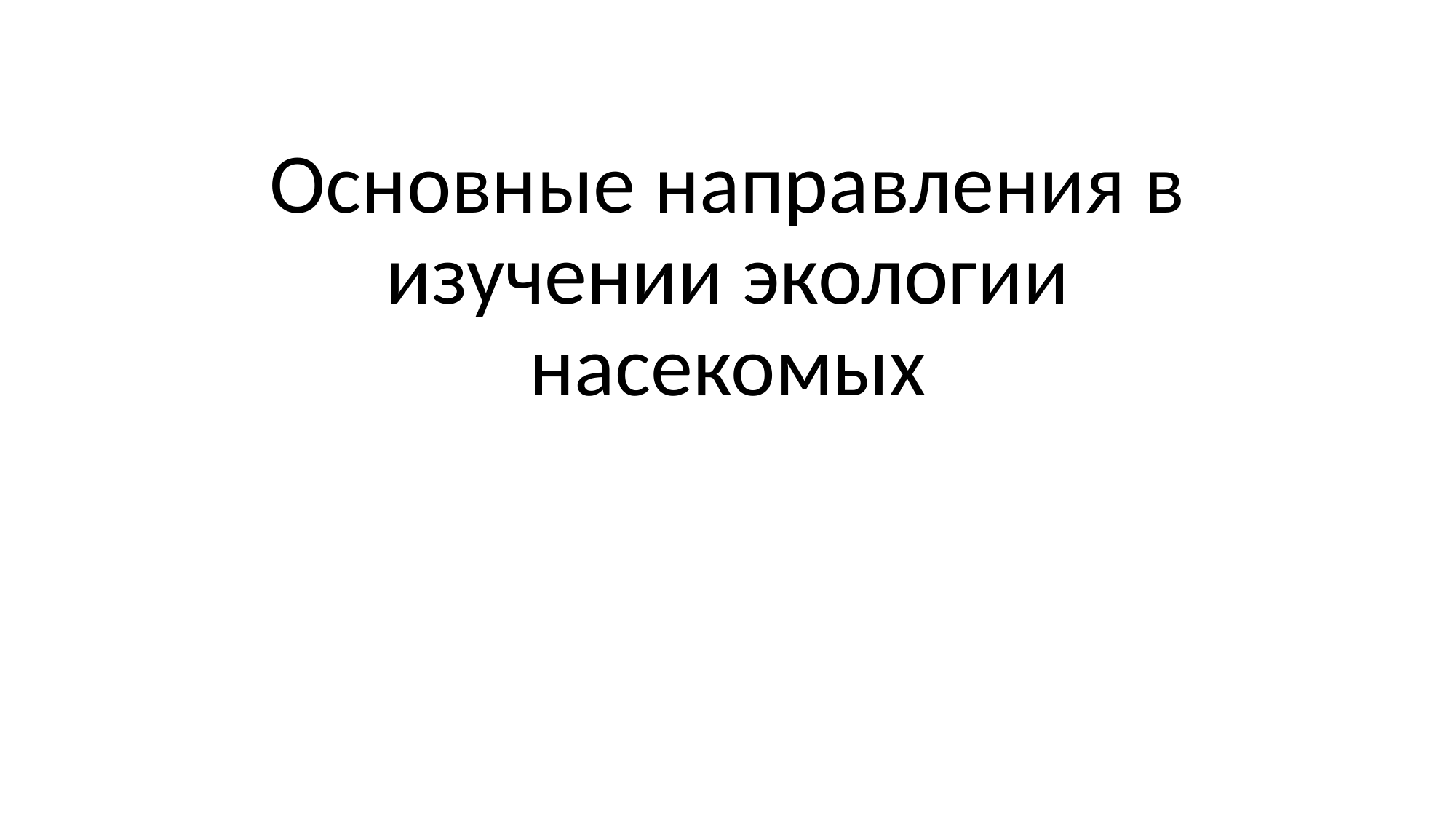

# Основные направления в изучении экологии насекомых